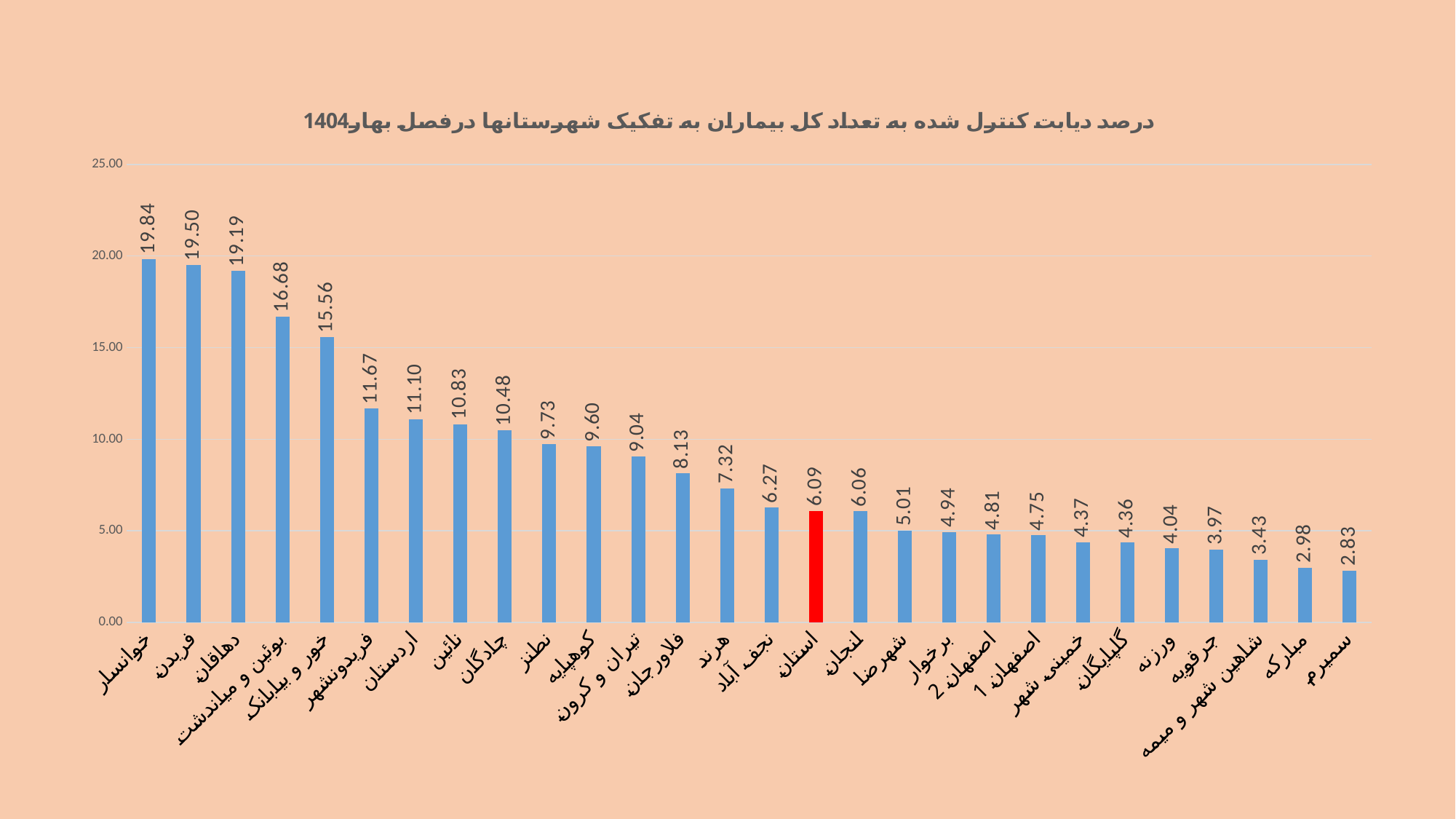

### Chart:    درصد دیابت کنترل شده به تعداد کل بیماران به تفکیک شهرستانها درفصل بهار1404

| Category |  |
|---|---|
| خوانسار | 19.84453589391861 |
| فریدن | 19.501950195019504 |
| دهاقان | 19.189412737799834 |
| بوئین و میاندشت | 16.678596993557623 |
| خور و بیابانک | 15.558343789209536 |
| فریدونشهر | 11.674449633088726 |
| اردستان | 11.097880447725649 |
| نائین | 10.826594788858939 |
| چادگان | 10.478359908883828 |
| نطنز | 9.726090993500463 |
| کوهپایه | 9.603841536614647 |
| تیران و کرون | 9.040333796940194 |
| فلاورجان | 8.13037037037037 |
| هرند | 7.318573185731856 |
| نجف آباد | 6.273301188049908 |
| استان | 6.087888531618435 |
| لنجان | 6.061614212522456 |
| شهرضا | 5.013005438637976 |
| برخوار | 4.938721029001335 |
| اصفهان 2 | 4.806818460933854 |
| اصفهان 1 | 4.753569553149458 |
| خمینی شهر | 4.369302846667006 |
| گلپایگان | 4.359165424739196 |
| ورزنه | 4.044943820224719 |
| جرقویه | 3.971571906354515 |
| شاهین شهر و میمه | 3.4255696951760872 |
| مبارکه | 2.97847585805701 |
| سمیرم | 2.8271112722000726 |